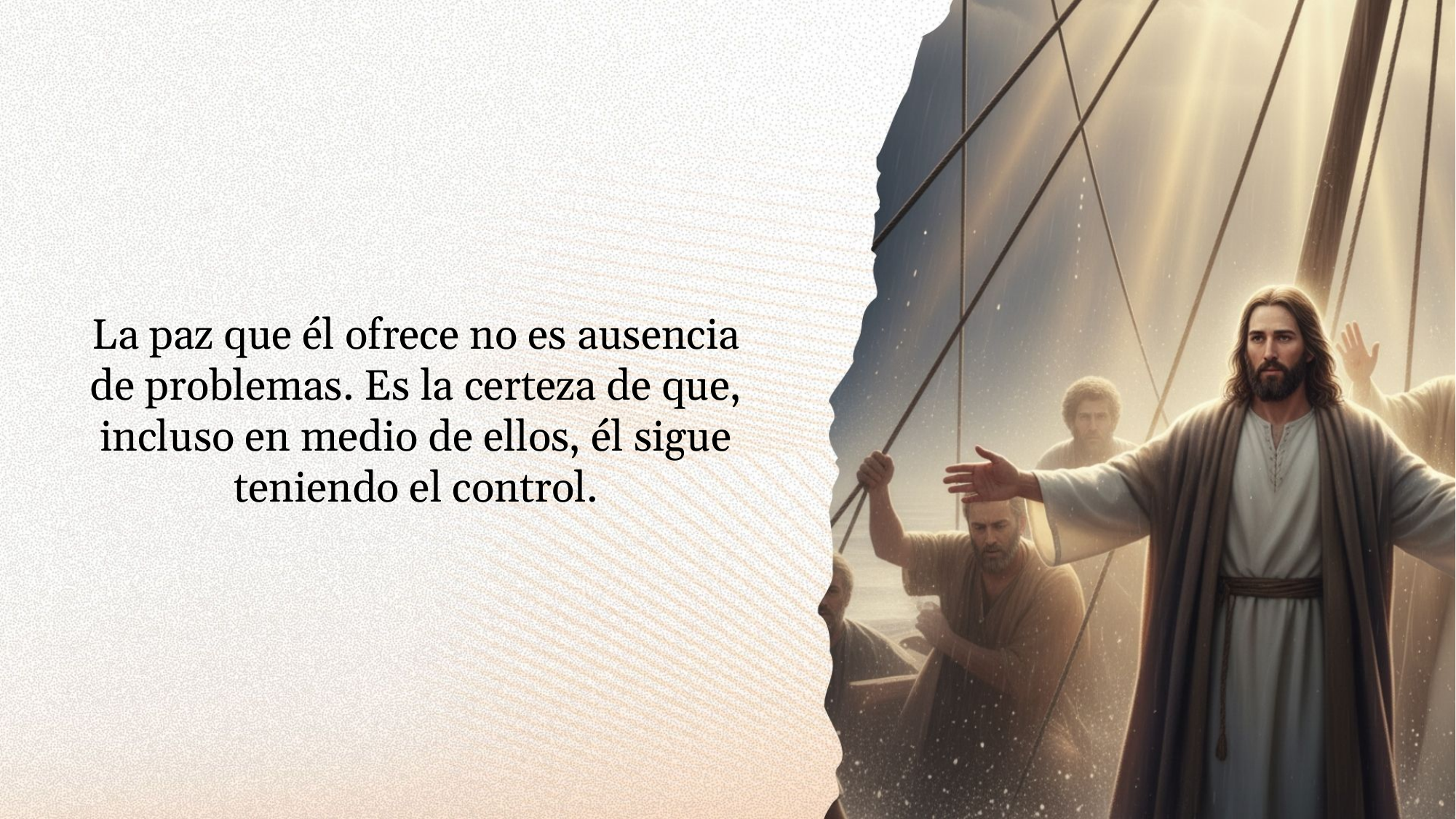

La paz que él ofrece no es ausencia de problemas. Es la certeza de que, incluso en medio de ellos, él sigue teniendo el control.